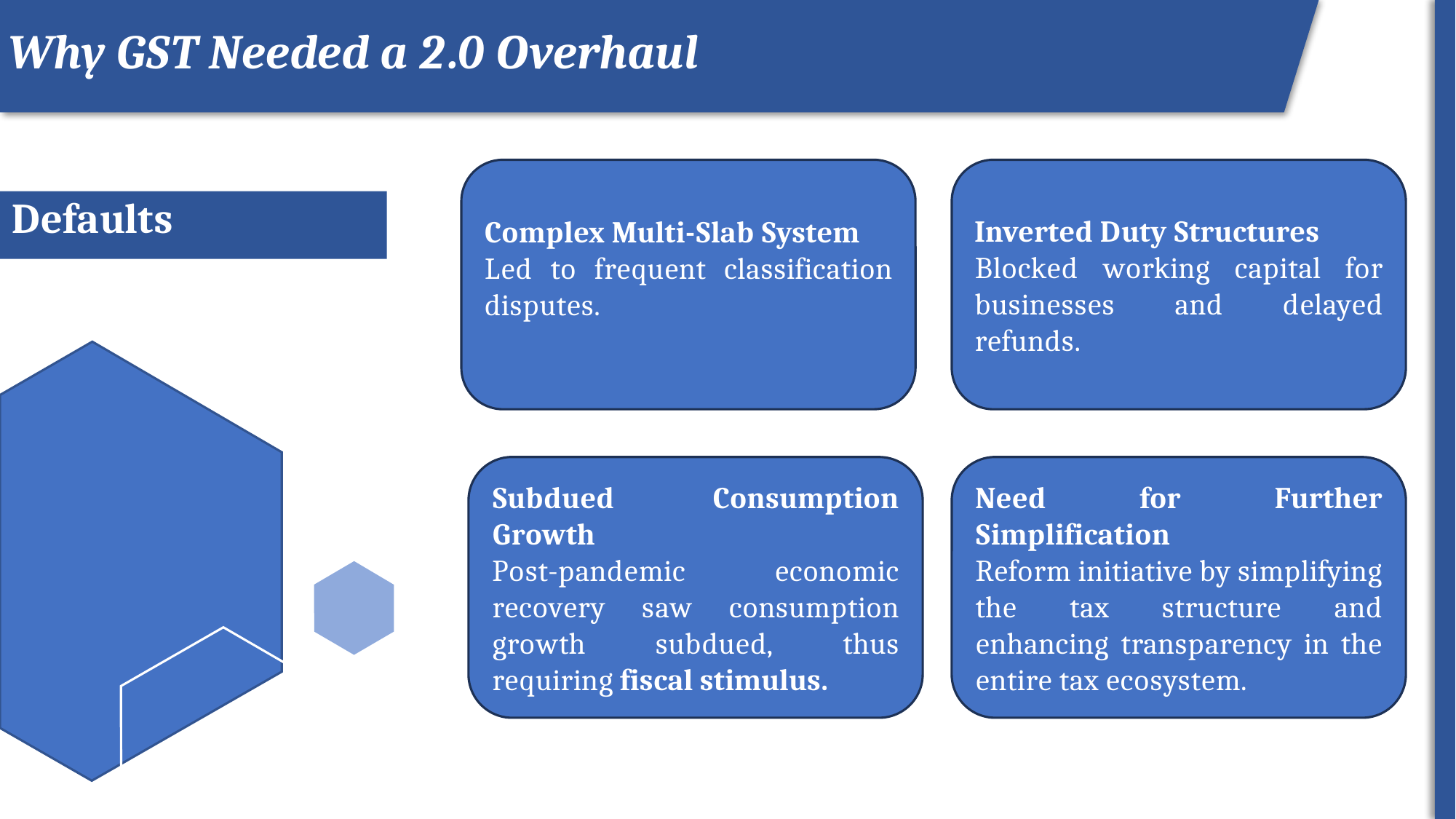

Why GST Needed a 2.0 Overhaul
ROI

Inverted Duty Structures
Blocked working capital for businesses and delayed refunds.

Complex Multi-Slab System
Led to frequent classification disputes.

# Defaults

Need for Further Simplification
Reform initiative by simplifying the tax structure and enhancing transparency in the entire tax ecosystem.

Subdued Consumption Growth
Post-pandemic economic recovery saw consumption growth subdued, thus requiring fiscal stimulus.

3